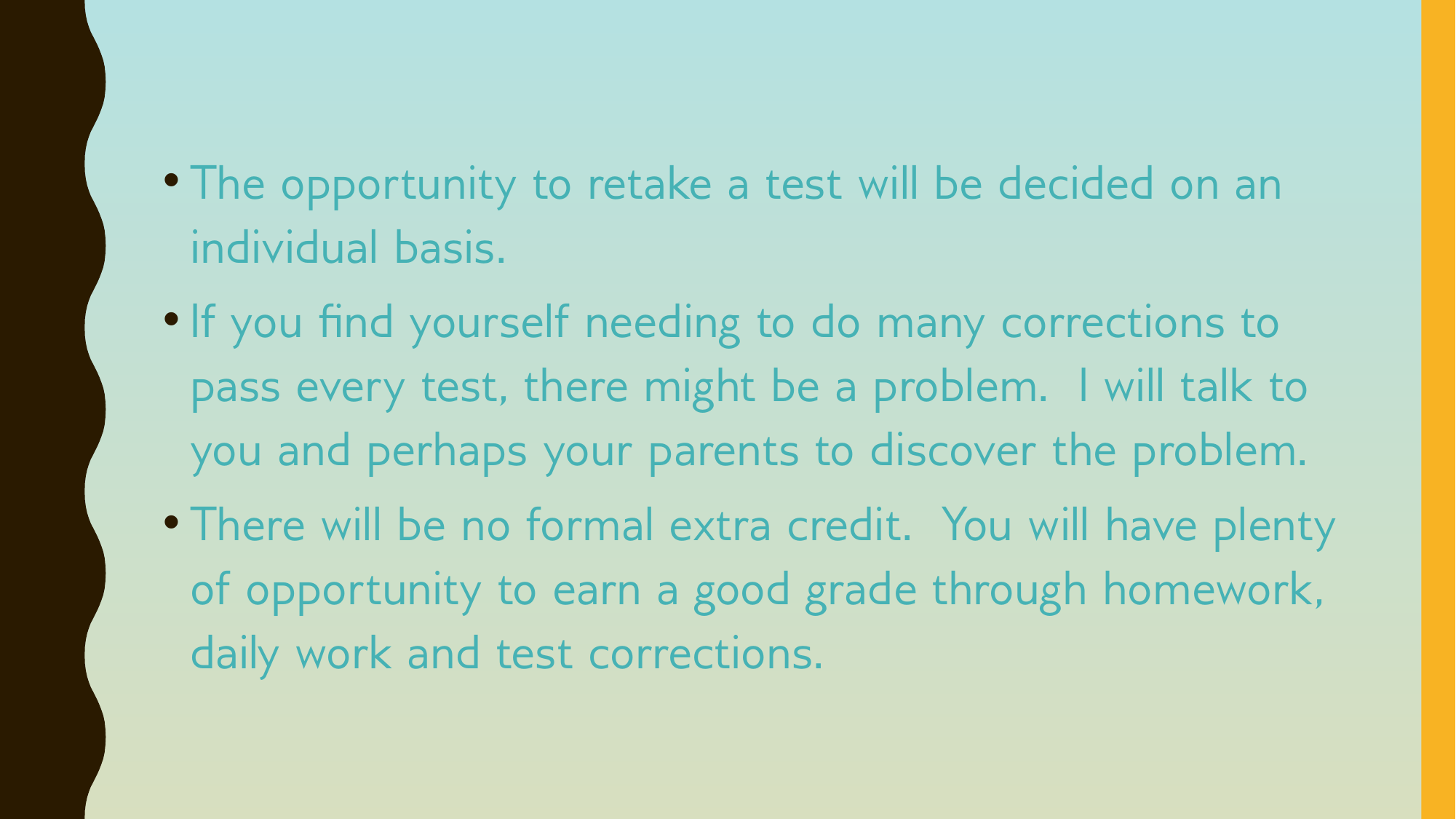

The opportunity to retake a test will be decided on an individual basis.
If you find yourself needing to do many corrections to pass every test, there might be a problem.  I will talk to you and perhaps your parents to discover the problem.
There will be no formal extra credit.  You will have plenty of opportunity to earn a good grade through homework, daily work and test corrections.